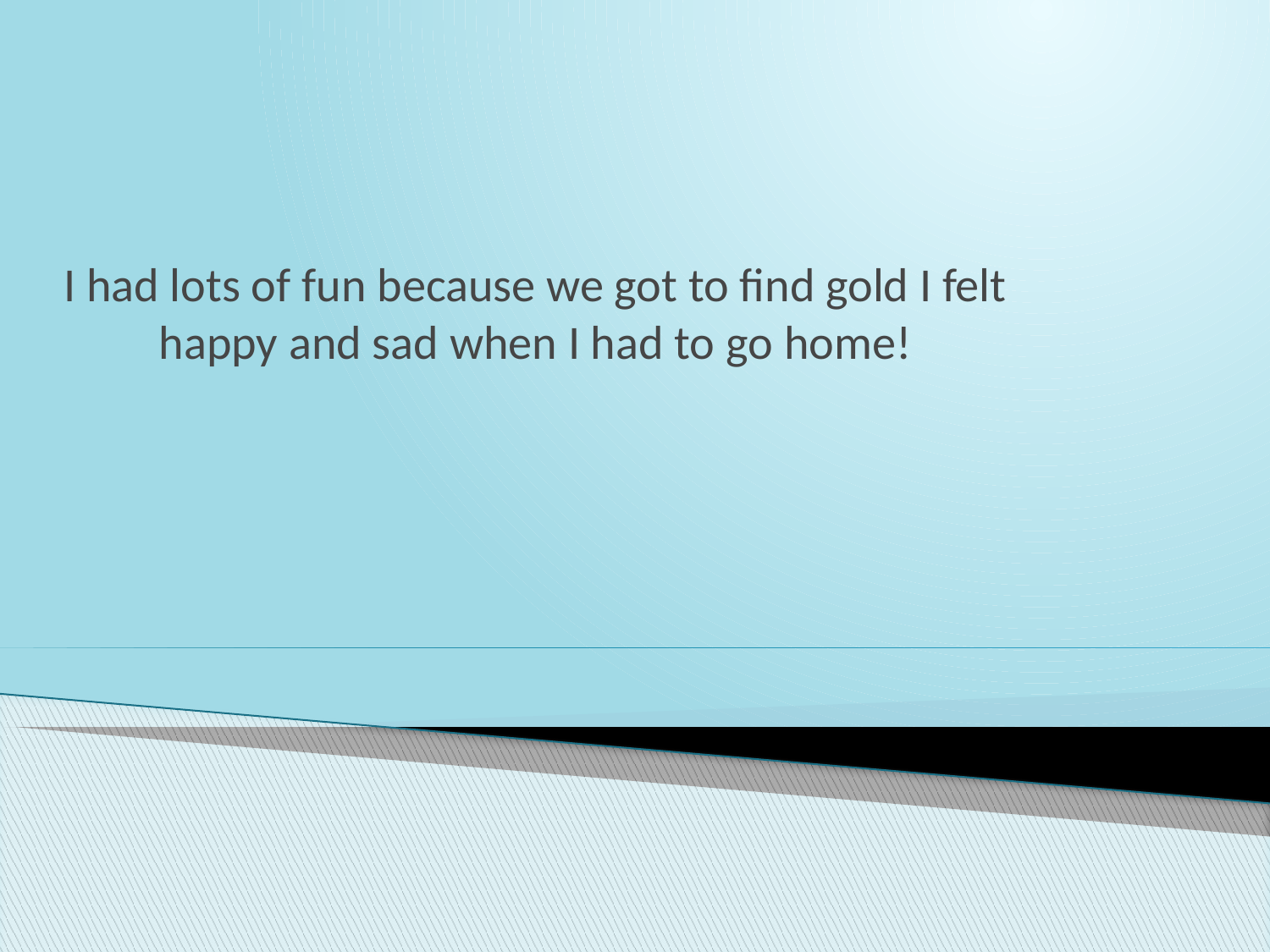

I had lots of fun because we got to find gold I felt happy and sad when I had to go home!